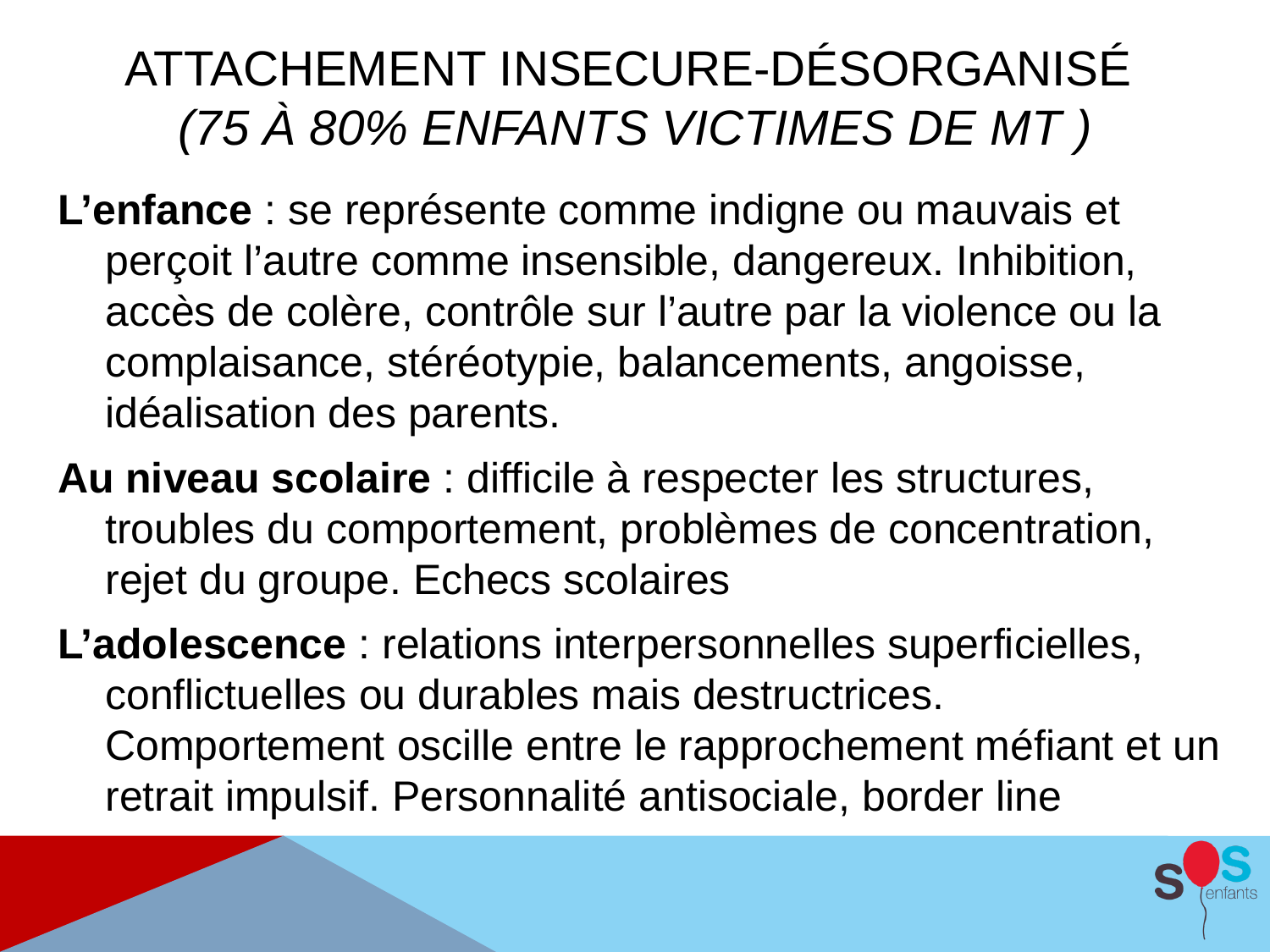

# Attachement insecure-désorganisé (75 à 80% enfants victimes de MT )
L’enfance : se représente comme indigne ou mauvais et perçoit l’autre comme insensible, dangereux. Inhibition, accès de colère, contrôle sur l’autre par la violence ou la complaisance, stéréotypie, balancements, angoisse, idéalisation des parents.
Au niveau scolaire : difficile à respecter les structures, troubles du comportement, problèmes de concentration, rejet du groupe. Echecs scolaires
L’adolescence : relations interpersonnelles superficielles, conflictuelles ou durables mais destructrices. Comportement oscille entre le rapprochement méfiant et un retrait impulsif. Personnalité antisociale, border line